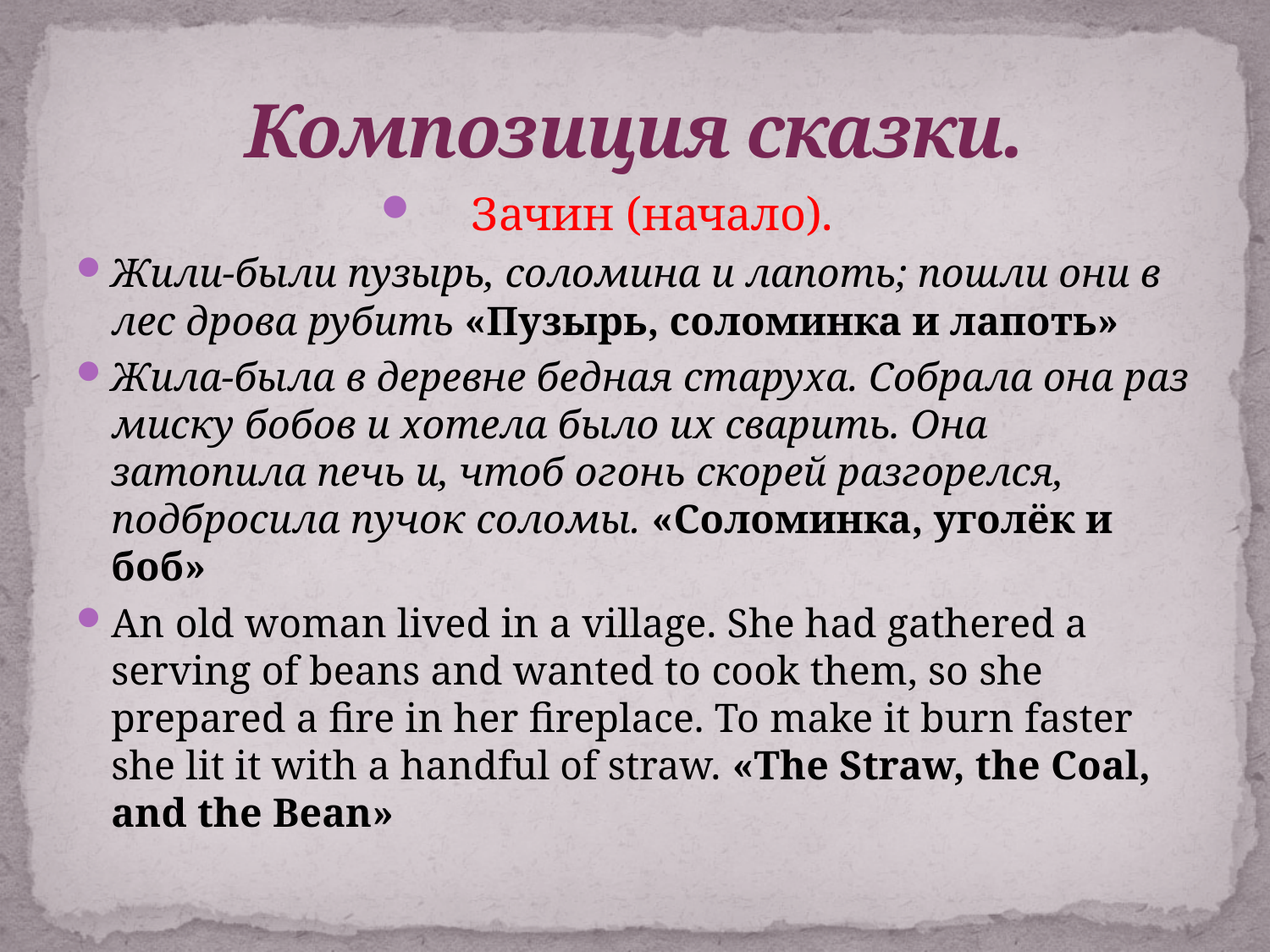

# Композиция сказки.
Зачин (начало).
Жили-были пузырь, соломина и лапоть; пошли они в лес дрова рубить «Пузырь, соломинка и лапоть»
Жила-была в деревне бедная старуха. Собрала она раз миску бобов и хотела было их сварить. Она затопила печь и, чтоб огонь скорей разгорелся, подбросила пучок соломы. «Соломинка, уголёк и боб»
An old woman lived in a village. She had gathered a serving of beans and wanted to cook them, so she prepared a fire in her fireplace. To make it burn faster she lit it with a handful of straw. «The Straw, the Coal, and the Bean»